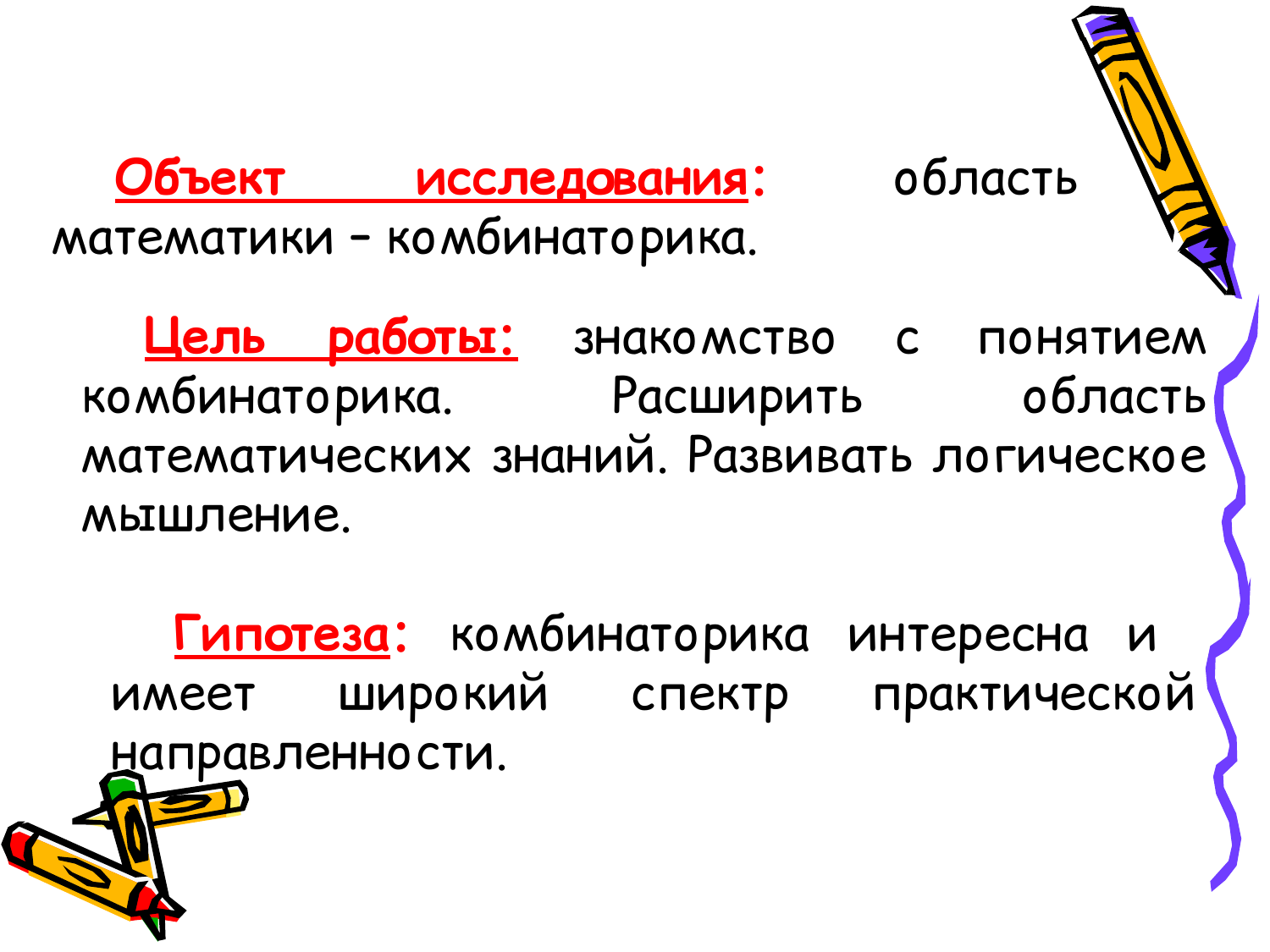

Объект исследования: область математики – комбинаторика.
Цель работы: знакомство с понятием комбинаторика. Расширить область математических знаний. Развивать логическое мышление.
Гипотеза: комбинаторика интересна и  имеет широкий спектр практической направленности.